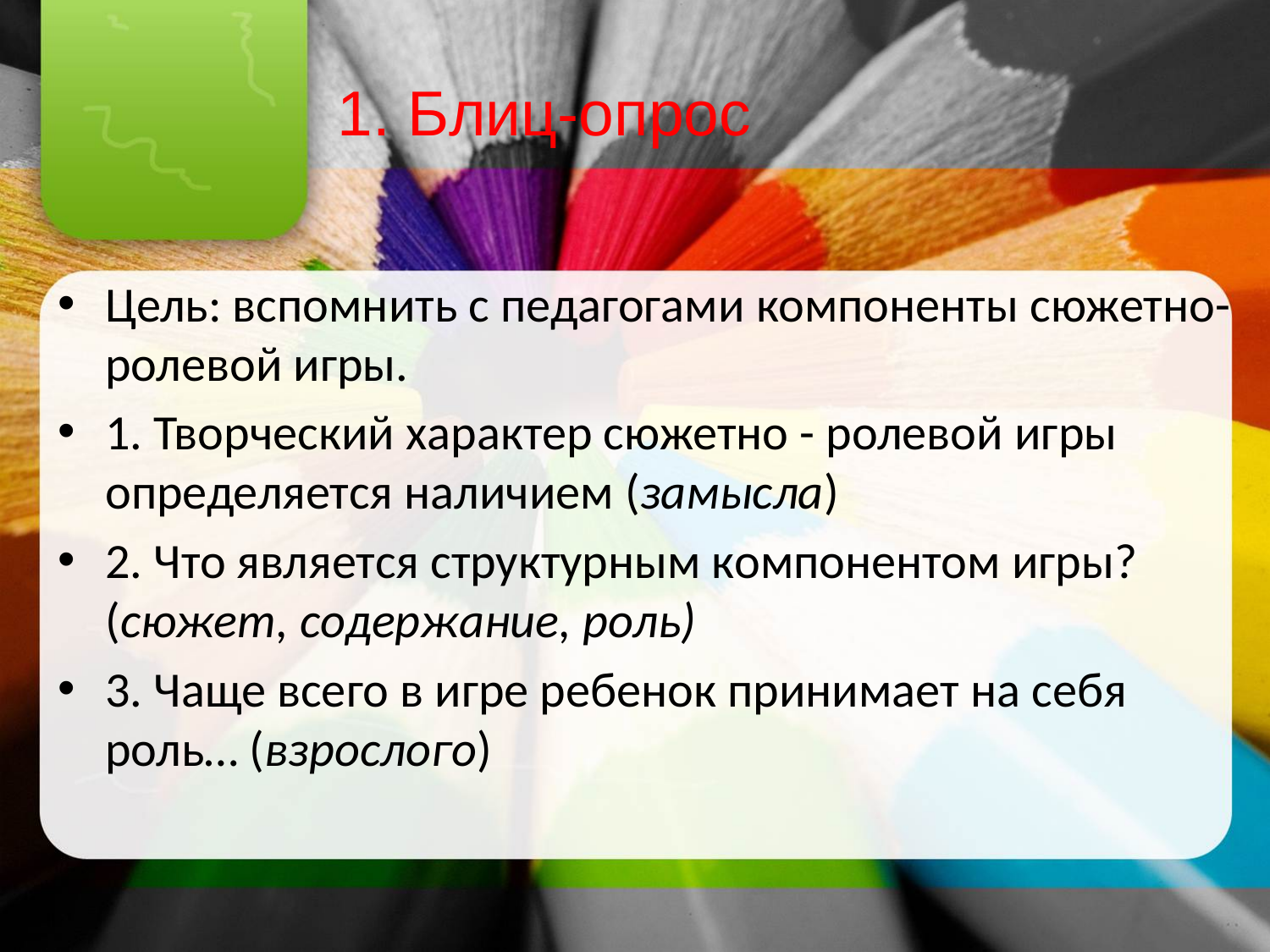

#
1. Блиц-опрос
Цель: вспомнить с педагогами компоненты сюжетно-ролевой игры.
1. Творческий характер сюжетно - ролевой игры определяется наличием (замысла)
2. Что является структурным компонентом игры? (сюжет, содержание, роль)
3. Чаще всего в игре ребенок принимает на себя роль… (взрослого)